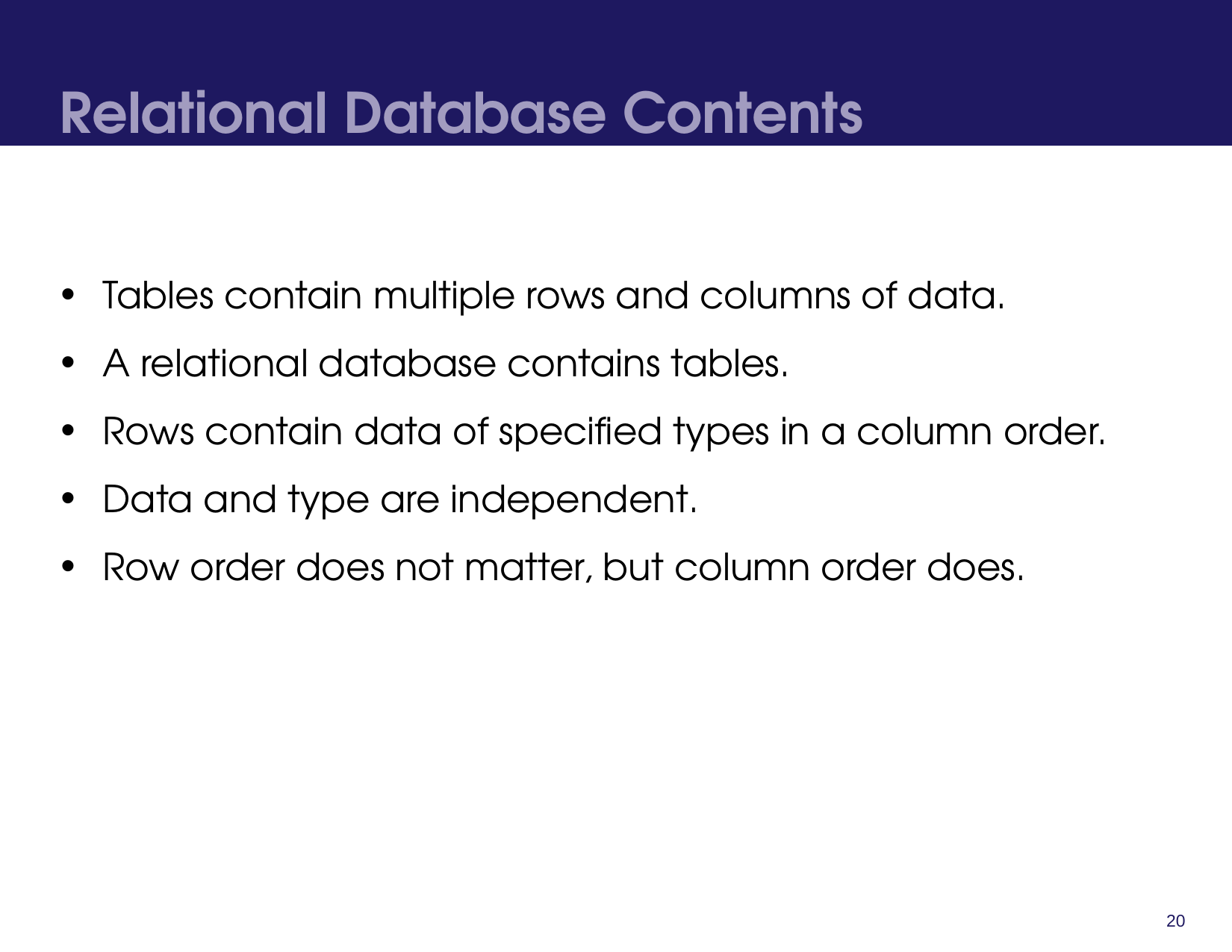

# Relational Database Contents
Tables contain multiple rows and columns of data.
A relational database contains tables.
Rows contain data of specified types in a column order.
Data and type are independent.
Row order does not matter, but column order does.
20